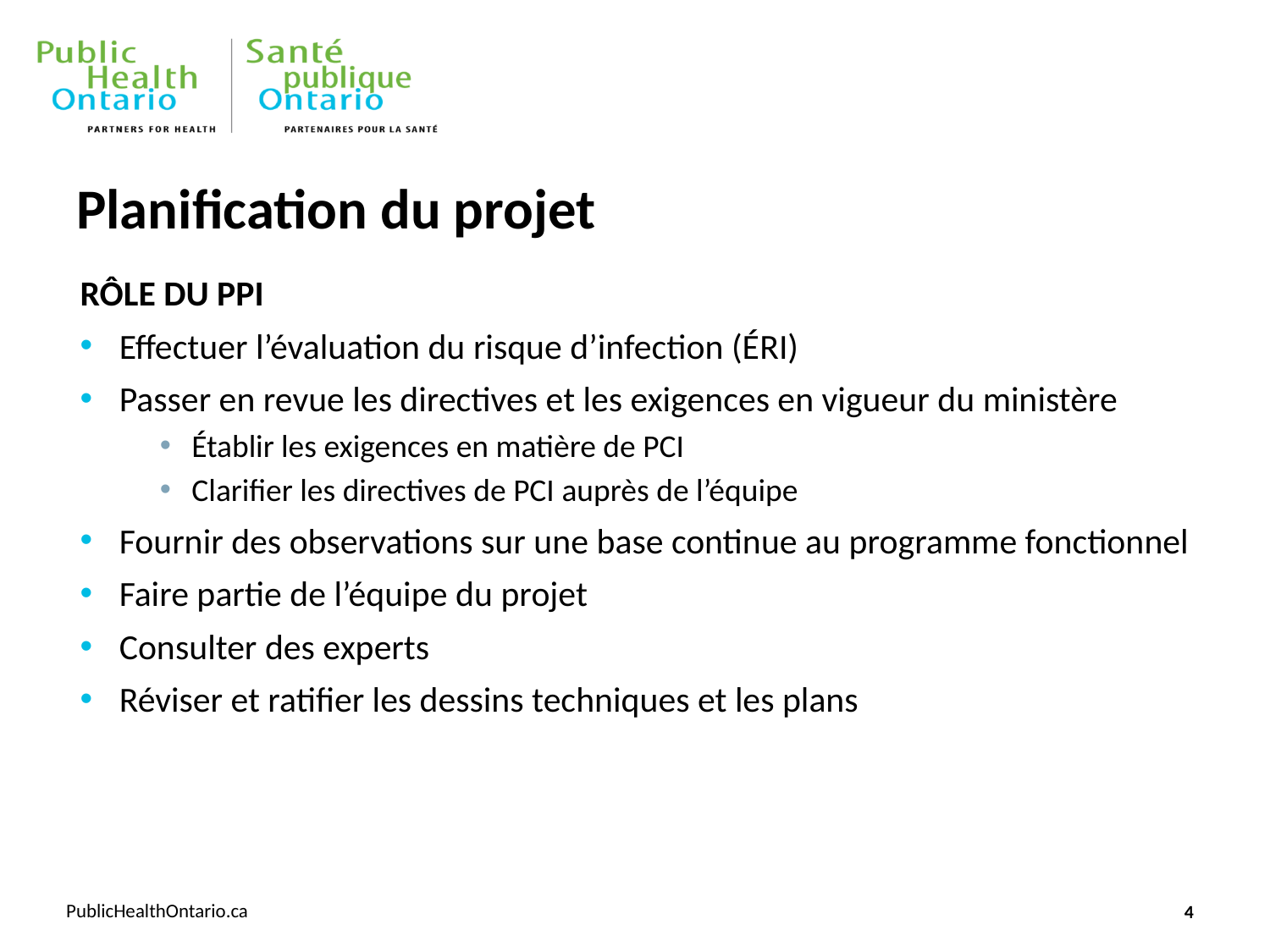

# Planification du projet
Rôle du PPI
Effectuer l’évaluation du risque d’infection (ÉRI)
Passer en revue les directives et les exigences en vigueur du ministère
Établir les exigences en matière de PCI
Clarifier les directives de PCI auprès de l’équipe
Fournir des observations sur une base continue au programme fonctionnel
Faire partie de l’équipe du projet
Consulter des experts
Réviser et ratifier les dessins techniques et les plans
4